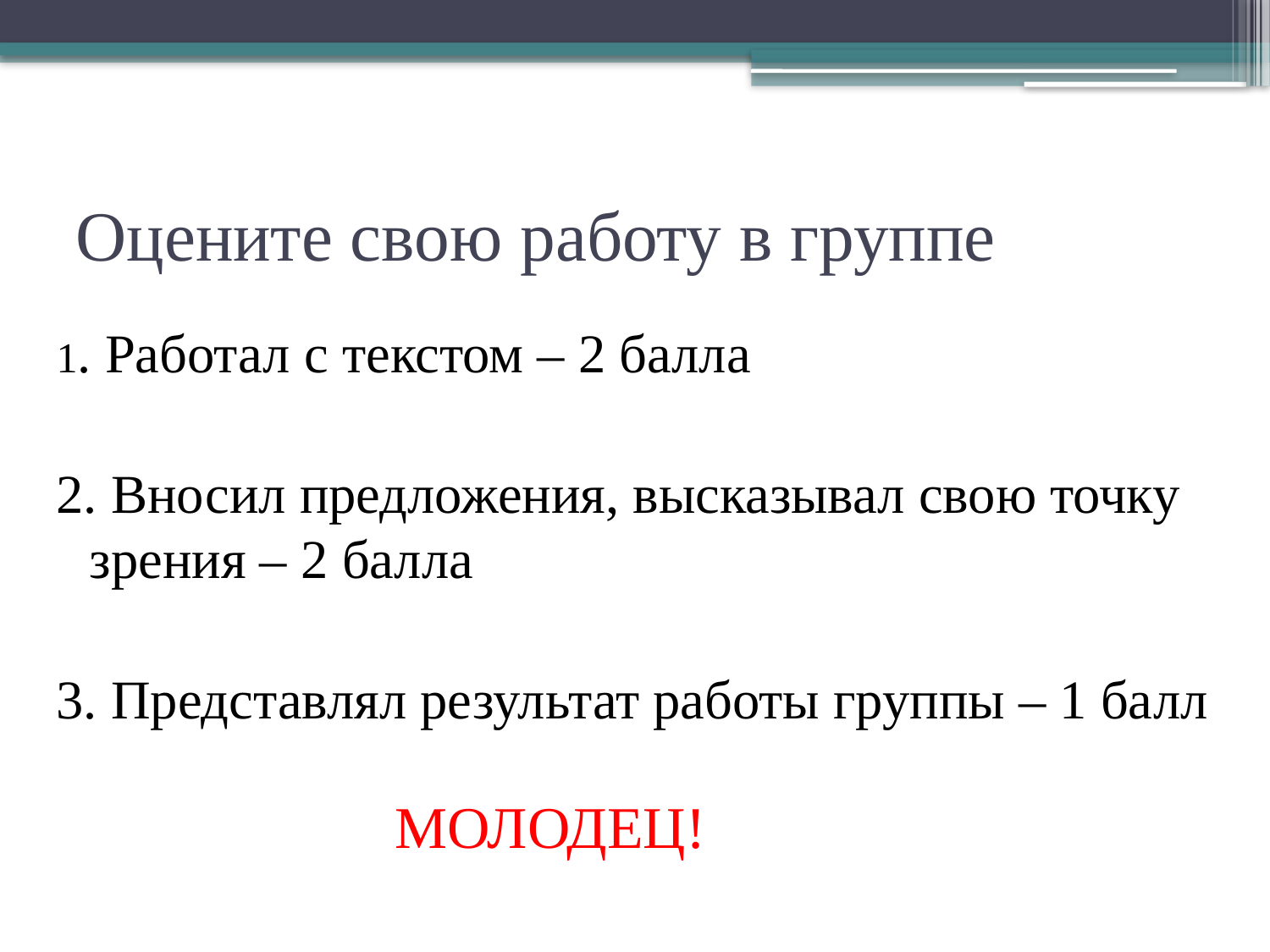

# Оцените свою работу в группе
1. Работал с текстом – 2 балла

2. Вносил предложения, высказывал свою точку зрения – 2 балла

3. Представлял результат работы группы – 1 балл

                                МОЛОДЕЦ!